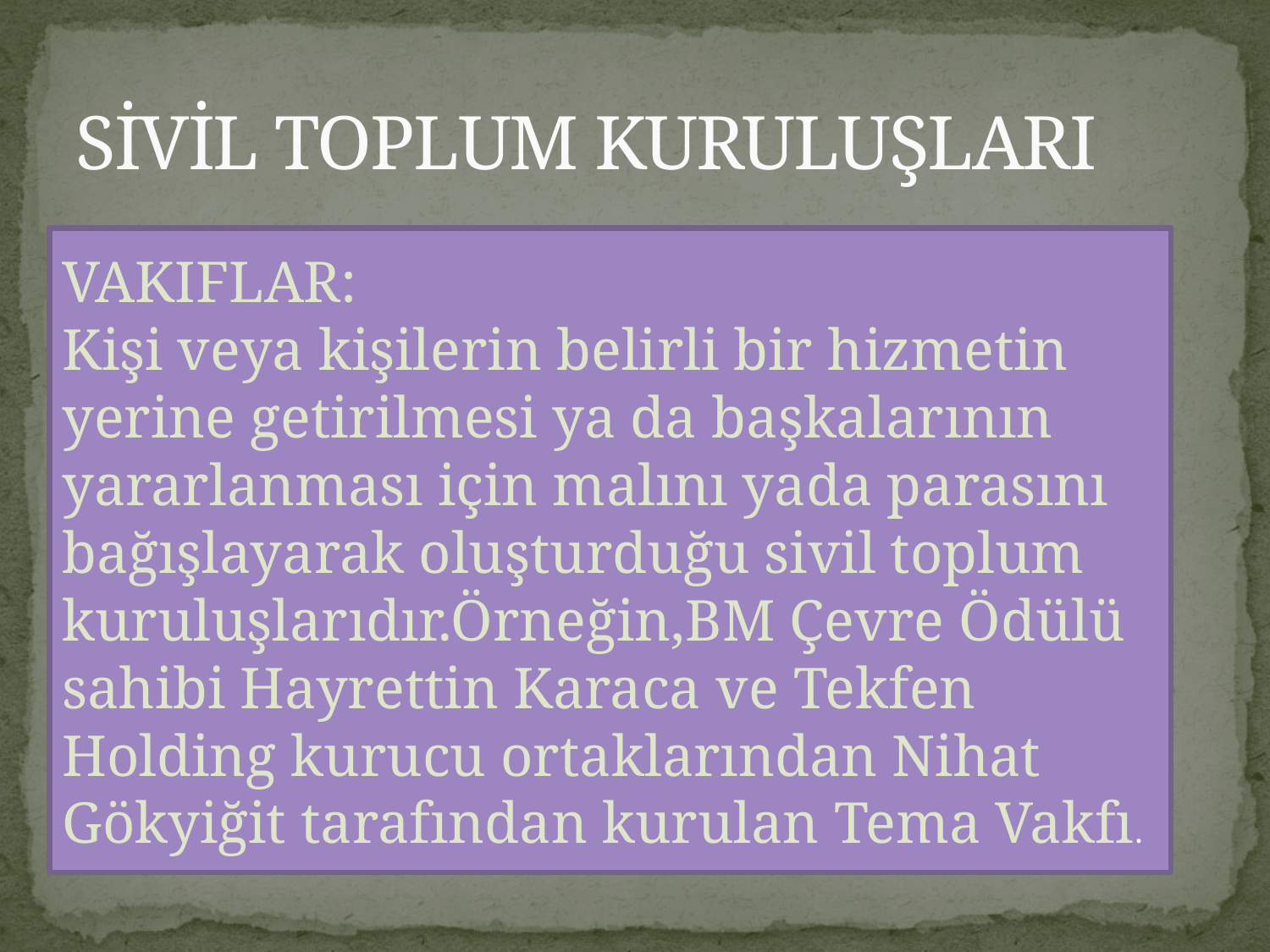

# SİVİL TOPLUM KURULUŞLARI

VAKIFLAR:
Kişi veya kişilerin belirli bir hizmetin yerine getirilmesi ya da başkalarının yararlanması için malını yada parasını bağışlayarak oluşturduğu sivil toplum kuruluşlarıdır.Örneğin,BM Çevre Ödülü sahibi Hayrettin Karaca ve Tekfen Holding kurucu ortaklarından Nihat Gökyiğit tarafından kurulan Tema Vakfı.